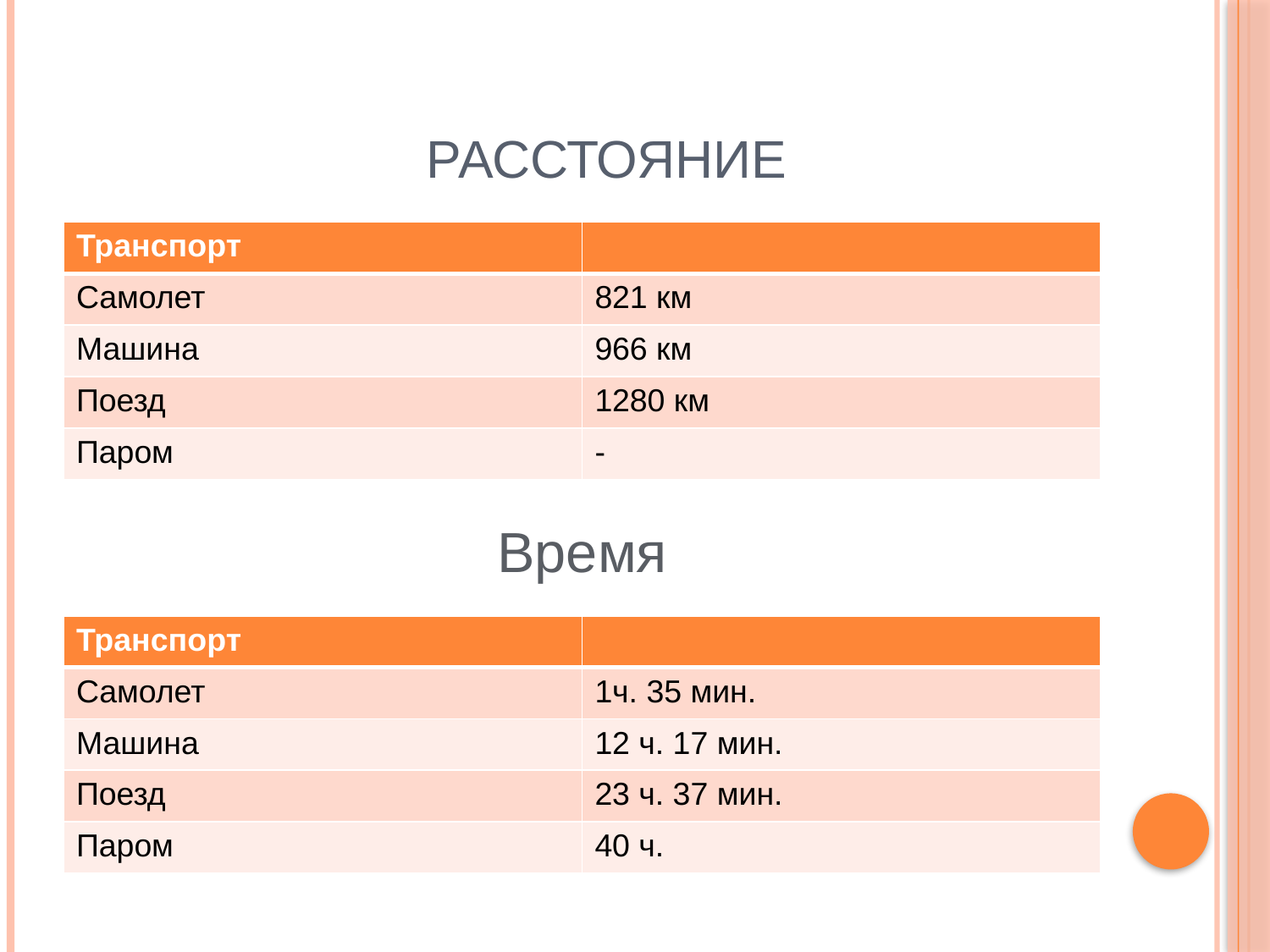

# Расстояние
| Транспорт |  |
| --- | --- |
| Самолет | 821 км |
| Машина | 966 км |
| Поезд | 1280 км |
| Паром | - |
Время
| Транспорт |  |
| --- | --- |
| Самолет | 1ч. 35 мин. |
| Машина | 12 ч. 17 мин. |
| Поезд | 23 ч. 37 мин. |
| Паром | 40 ч. |